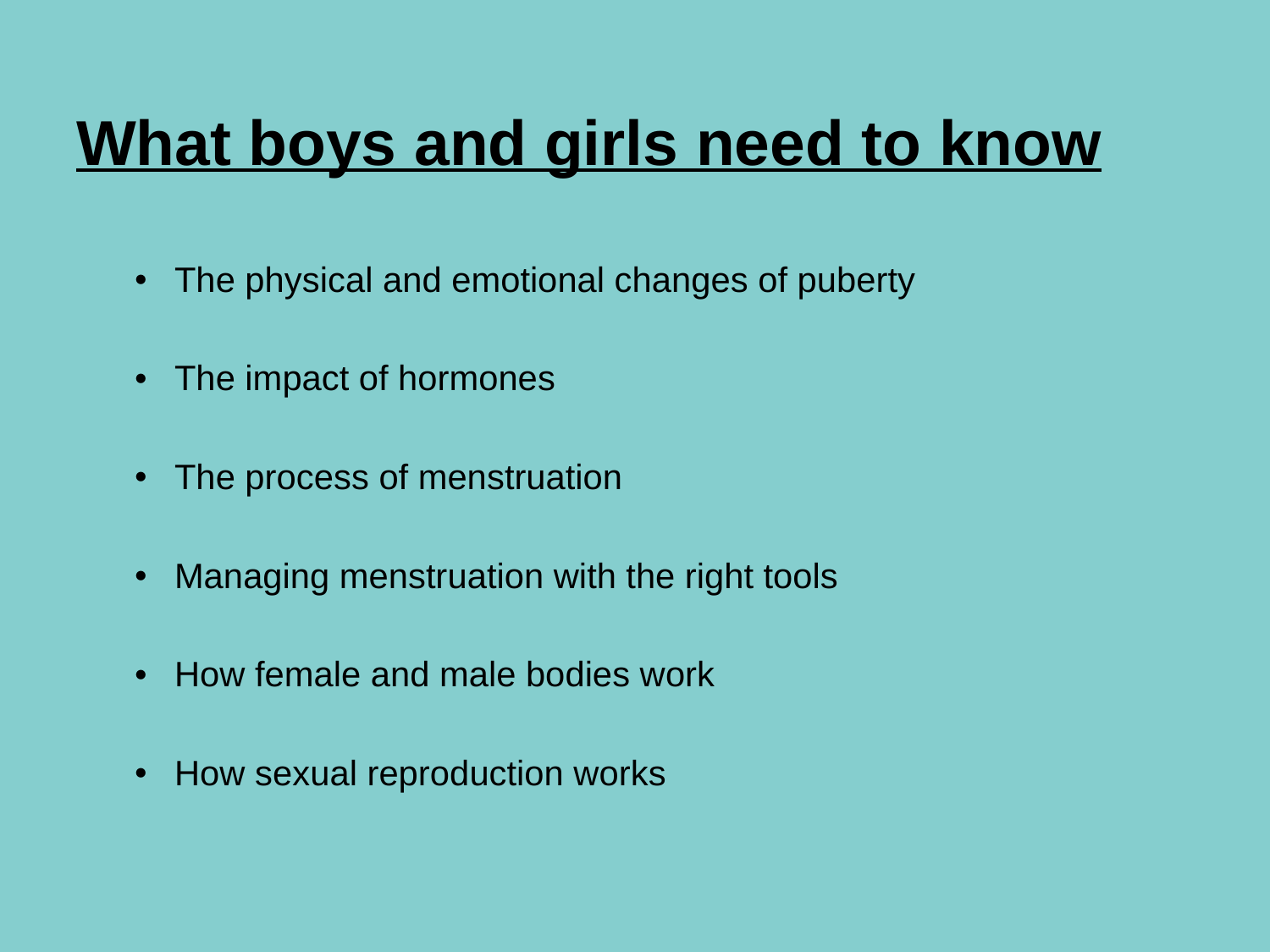

# What boys and girls need to know

The physical and emotional changes of puberty

The impact of hormones

The process of menstruation

Managing menstruation with the right tools

How female and male bodies work

How sexual reproduction works